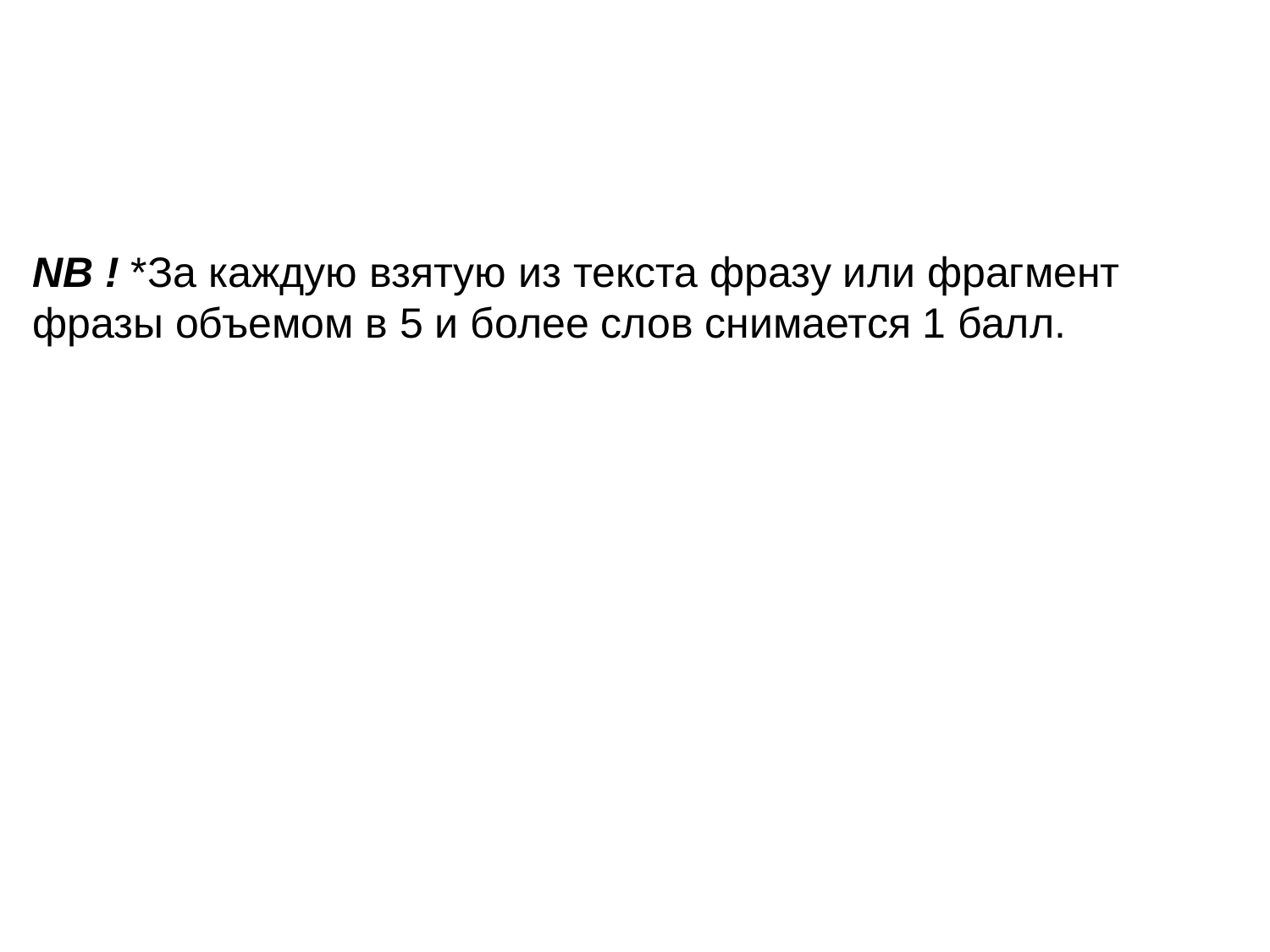

NB ! *За каждую взятую из текста фразу или фрагмент фразы объемом в 5 и более слов снимается 1 балл.